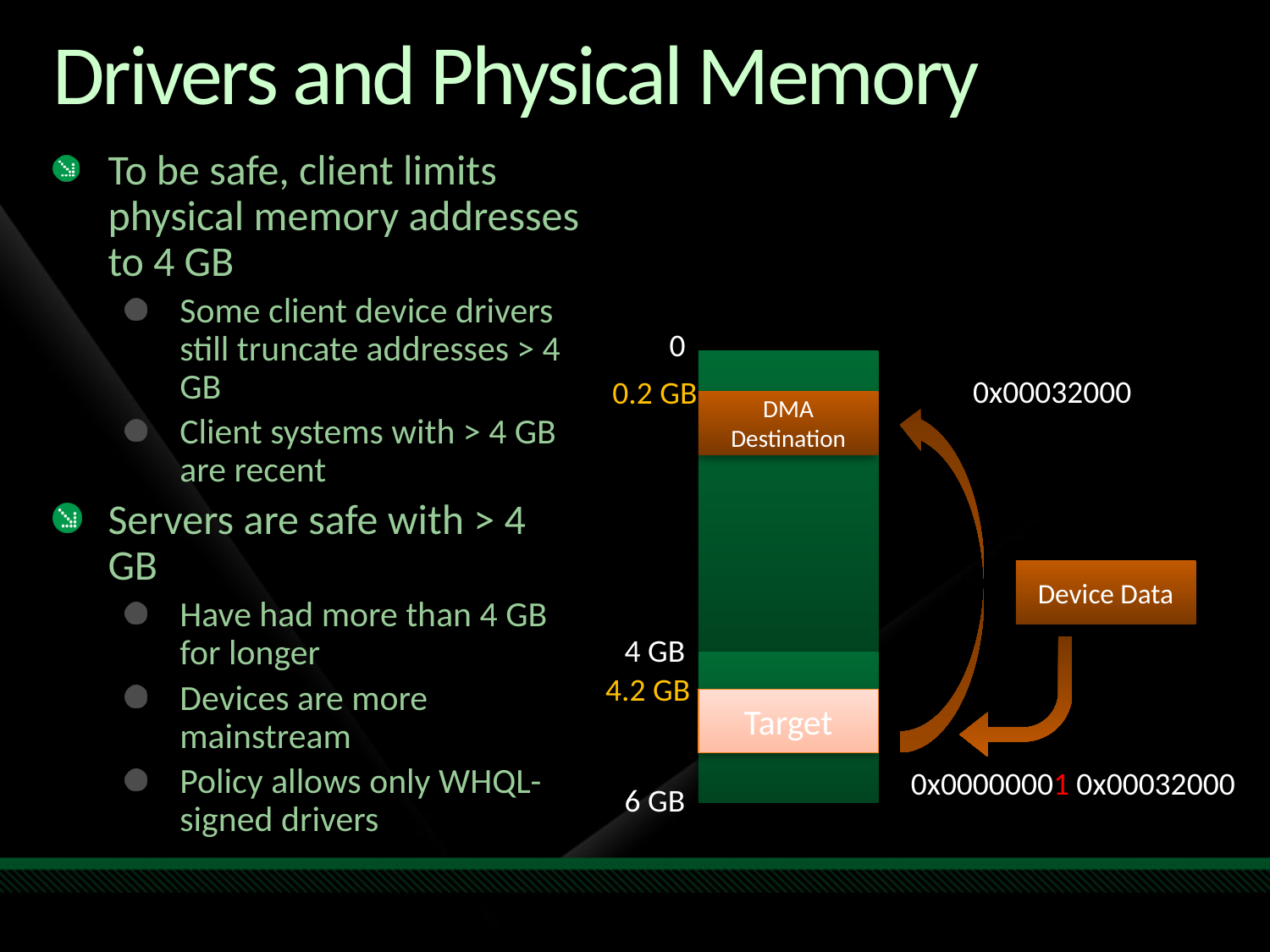

# Drivers and Physical Memory
To be safe, client limits physical memory addresses to 4 GB
Some client device drivers still truncate addresses > 4 GB
Client systems with > 4 GB are recent
Servers are safe with > 4 GB
Have had more than 4 GB for longer
Devices are more mainstream
Policy allows only WHQL-signed drivers
0

0x00032000
0.2 GB
DMA Destination

Device Data
4 GB

4.2 GB
Target
0x00000001 0x00032000
6 GB